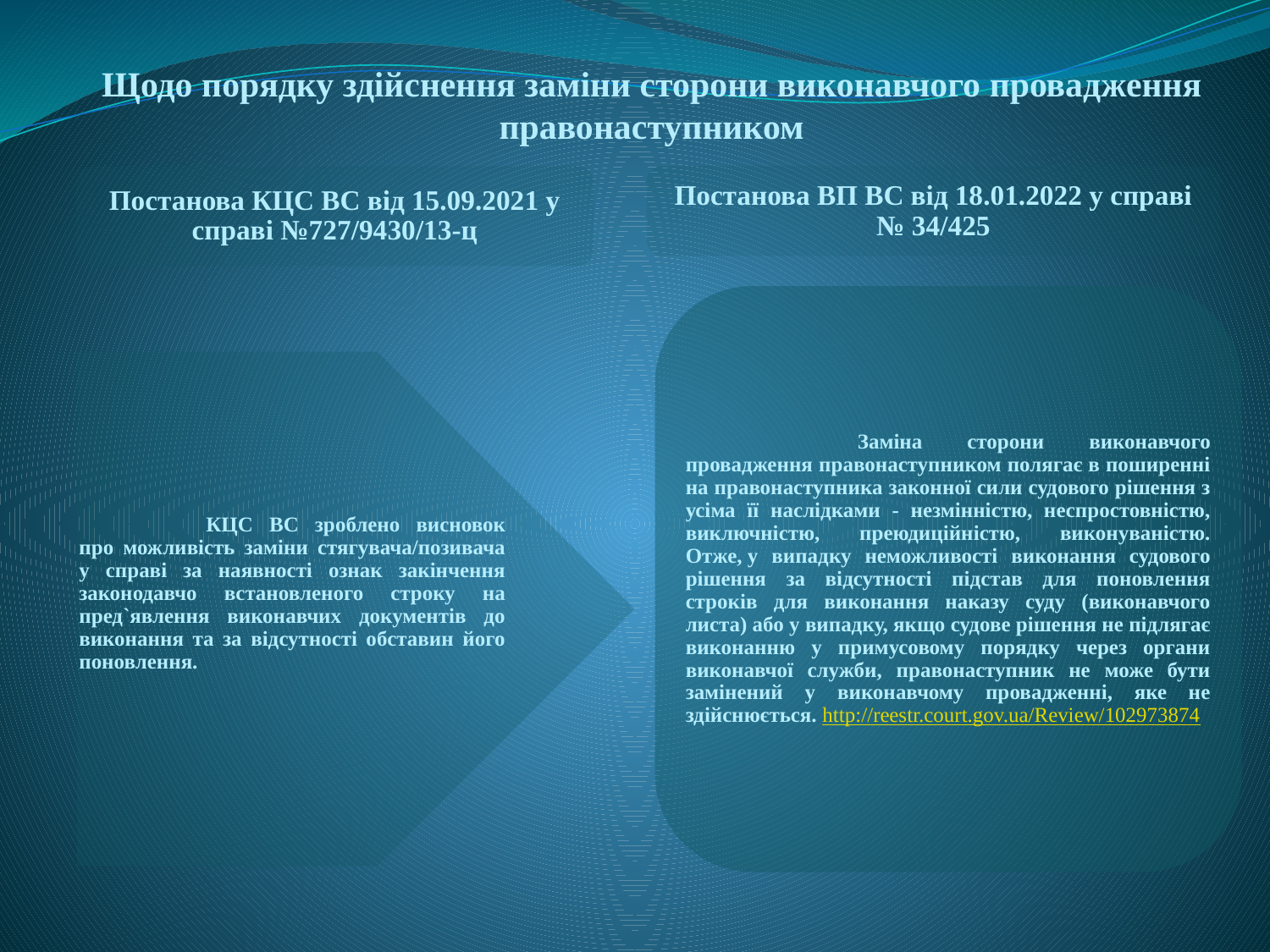

Щодо порядку здійснення заміни сторони виконавчого провадження правонаступником
Постанова КЦС ВС від 15.09.2021 у справі №727/9430/13-ц
Постанова ВП ВС від 18.01.2022 у справі № 34/425
	КЦС ВС зроблено висновок про можливість заміни стягувача/позивача у справі за наявності ознак закінчення законодавчо встановленого строку на пред`явлення виконавчих документів до виконання та за відсутності обставин його поновлення.

	 Заміна сторони виконавчого провадження правонаступником полягає в поширенні на правонаступника законної сили судового рішення з усіма її наслідками - незмінністю, неспростовністю, виключністю, преюдиційністю, виконуваністю. Отже, у випадку неможливості виконання судового рішення за відсутності підстав для поновлення строків для виконання наказу суду (виконавчого листа) або у випадку, якщо судове рішення не підлягає виконанню у примусовому порядку через органи виконавчої служби, правонаступник не може бути замінений у виконавчому провадженні, яке не здійснюється. http://reestr.court.gov.ua/Review/102973874